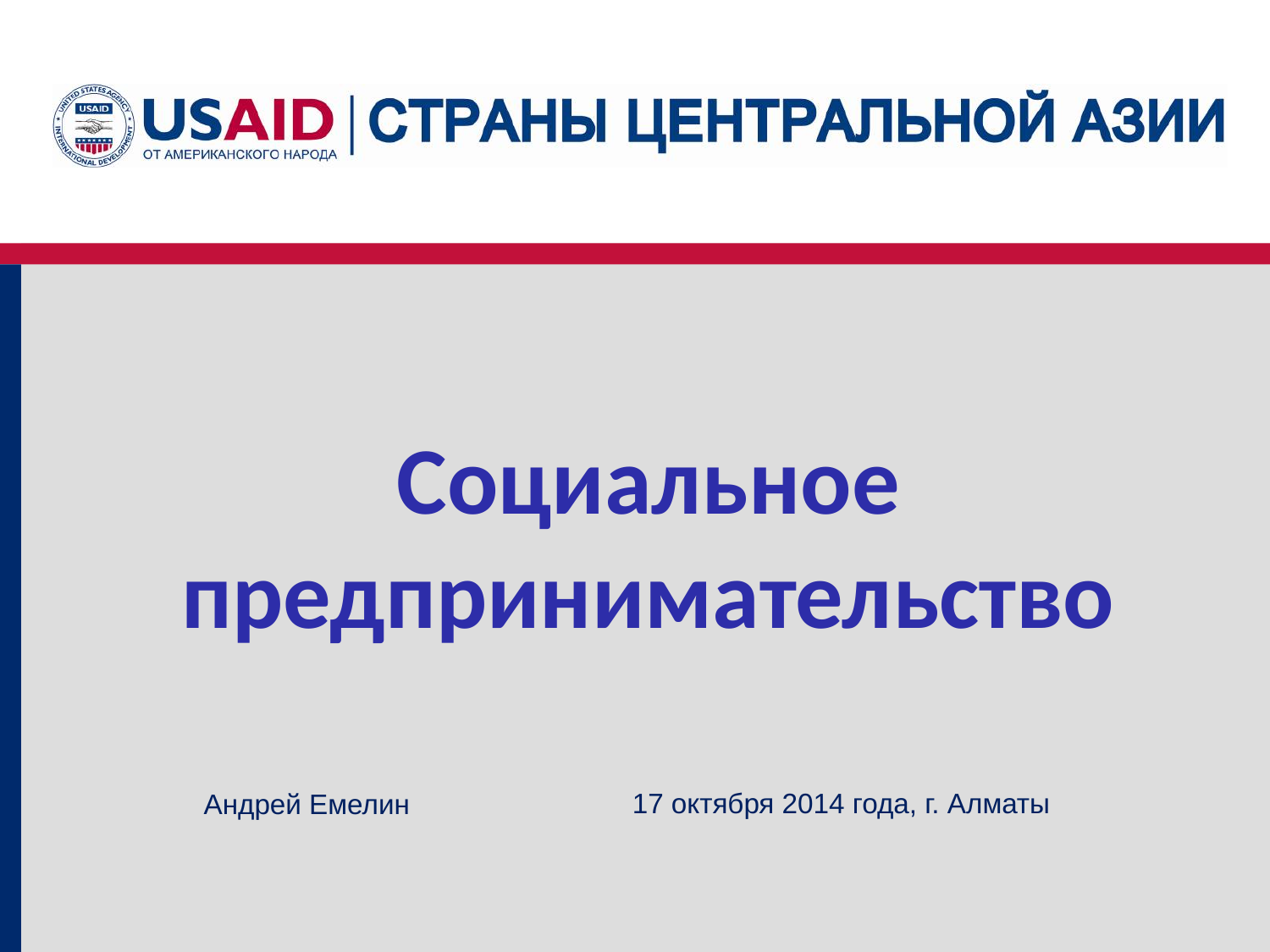

Социальное
предпринимательство
17 октября 2014 года, г. Алматы
Андрей Емелин